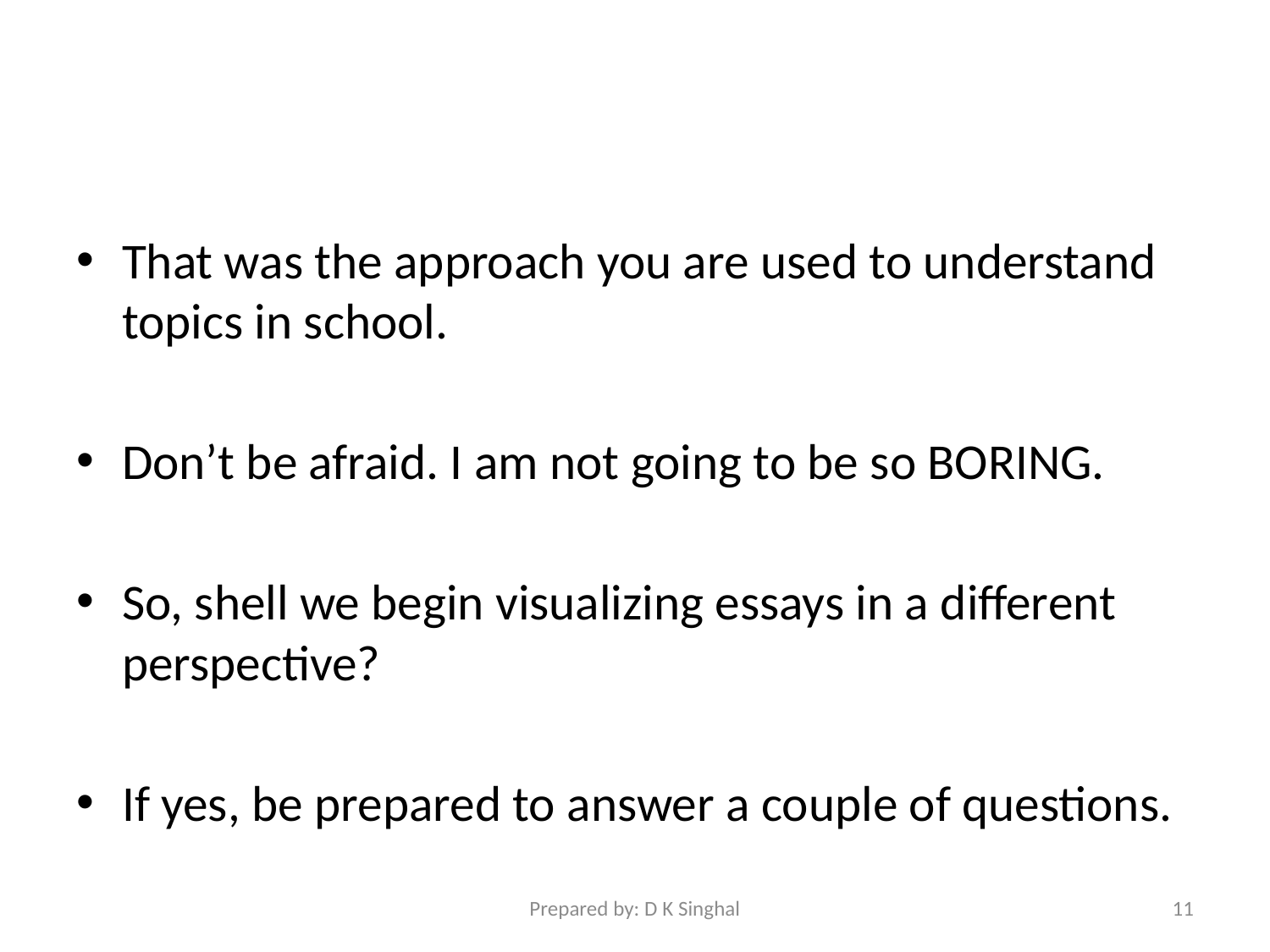

#
That was the approach you are used to understand topics in school.

Don’t be afraid. I am not going to be so BORING.

So, shell we begin visualizing essays in a different perspective?

If yes, be prepared to answer a couple of questions.
Prepared by: D K Singhal
11